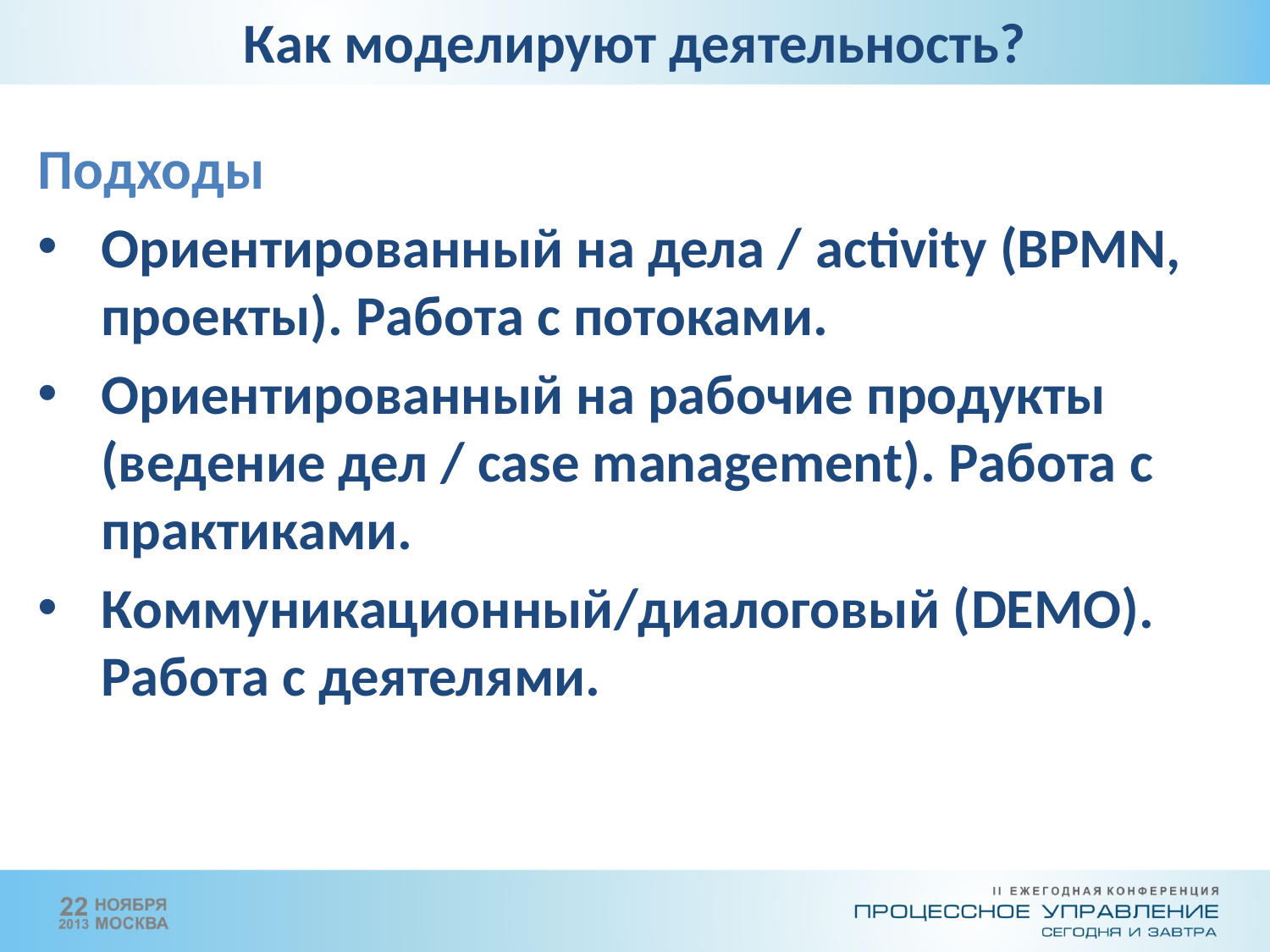

Как моделируют деятельность?
Подходы
Ориентированный на дела / activity (BPMN, проекты). Работа с потоками.
Ориентированный на рабочие продукты (ведение дел / case management). Работа с практиками.
Коммуникационный/диалоговый (DEMO). Работа с деятелями.